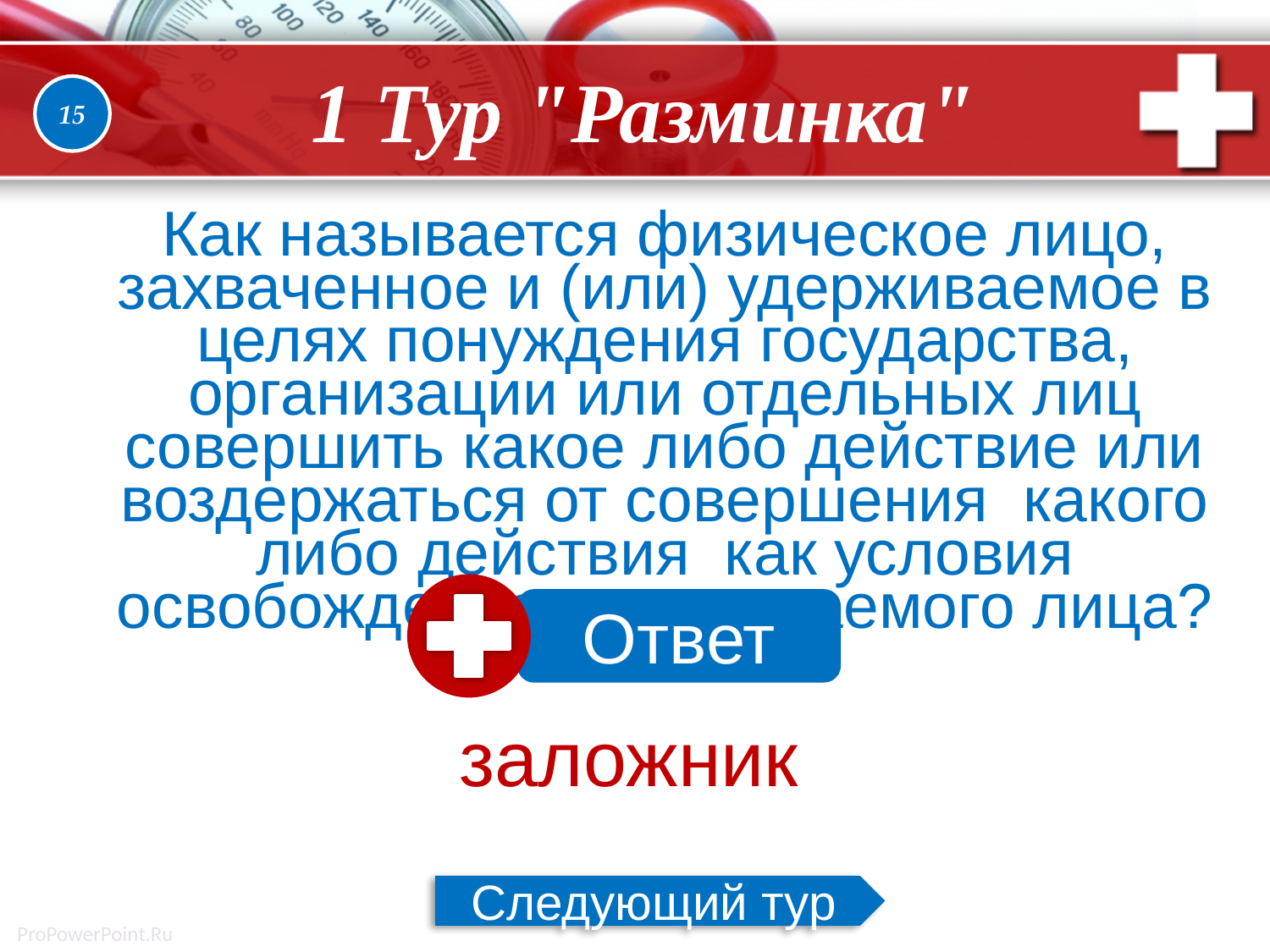

1 Тур "Разминка"
15
Как называется физическое лицо, захваченное и (или) удерживаемое в целях понуждения государства, организации или отдельных лиц совершить какое либо действие или воздержаться от совершения  какого либо действия  как условия освобождения удерживаемого лица?

Ответ
заложник
Следующий тур